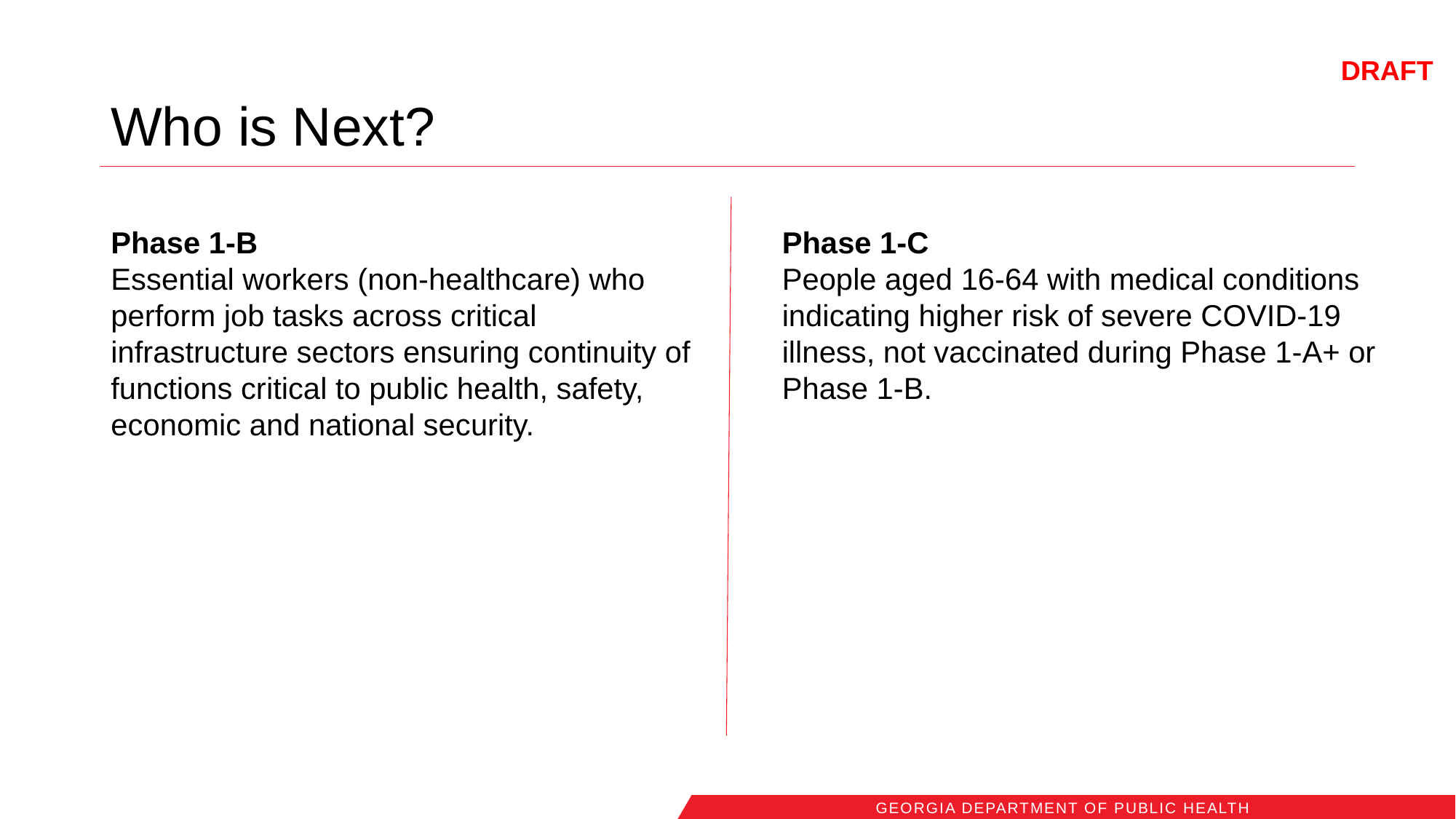

DRAFT
# Who is Next?

Phase 1-B
Essential workers (non-healthcare) who perform job tasks across critical infrastructure sectors ensuring continuity of functions critical to public health, safety, economic and national security.

Phase 1-C
People aged 16-64 with medical conditions indicating higher risk of severe COVID-19 illness, not vaccinated during Phase 1-A+ or Phase 1-B.